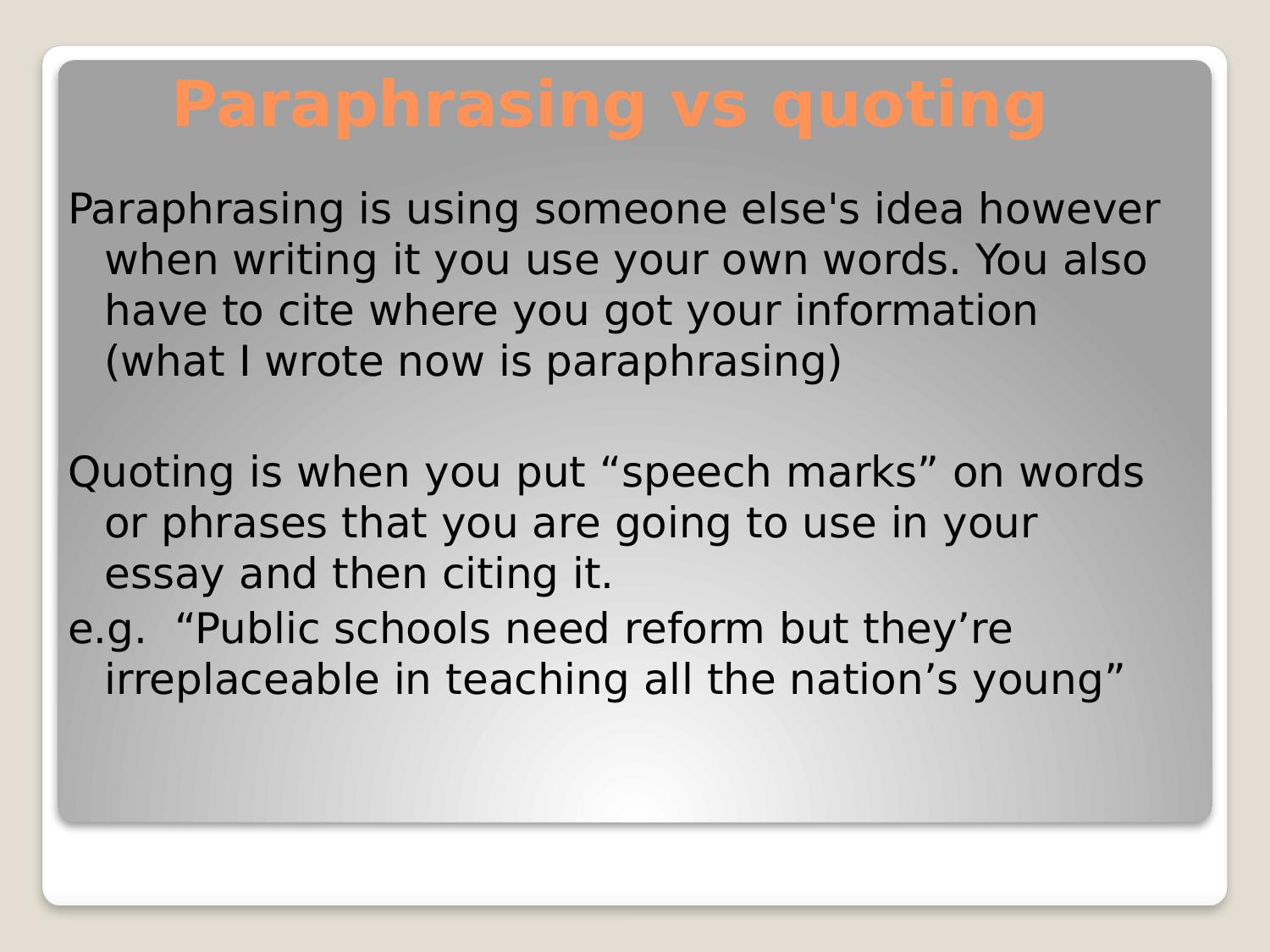

# Paraphrasing vs quoting
Paraphrasing is using someone else's idea however when writing it you use your own words. You also have to cite where you got your information (what I wrote now is paraphrasing)

Quoting is when you put “speech marks” on words or phrases that you are going to use in your essay and then citing it.
e.g.  “Public schools need reform but they’re irreplaceable in teaching all the nation’s young”